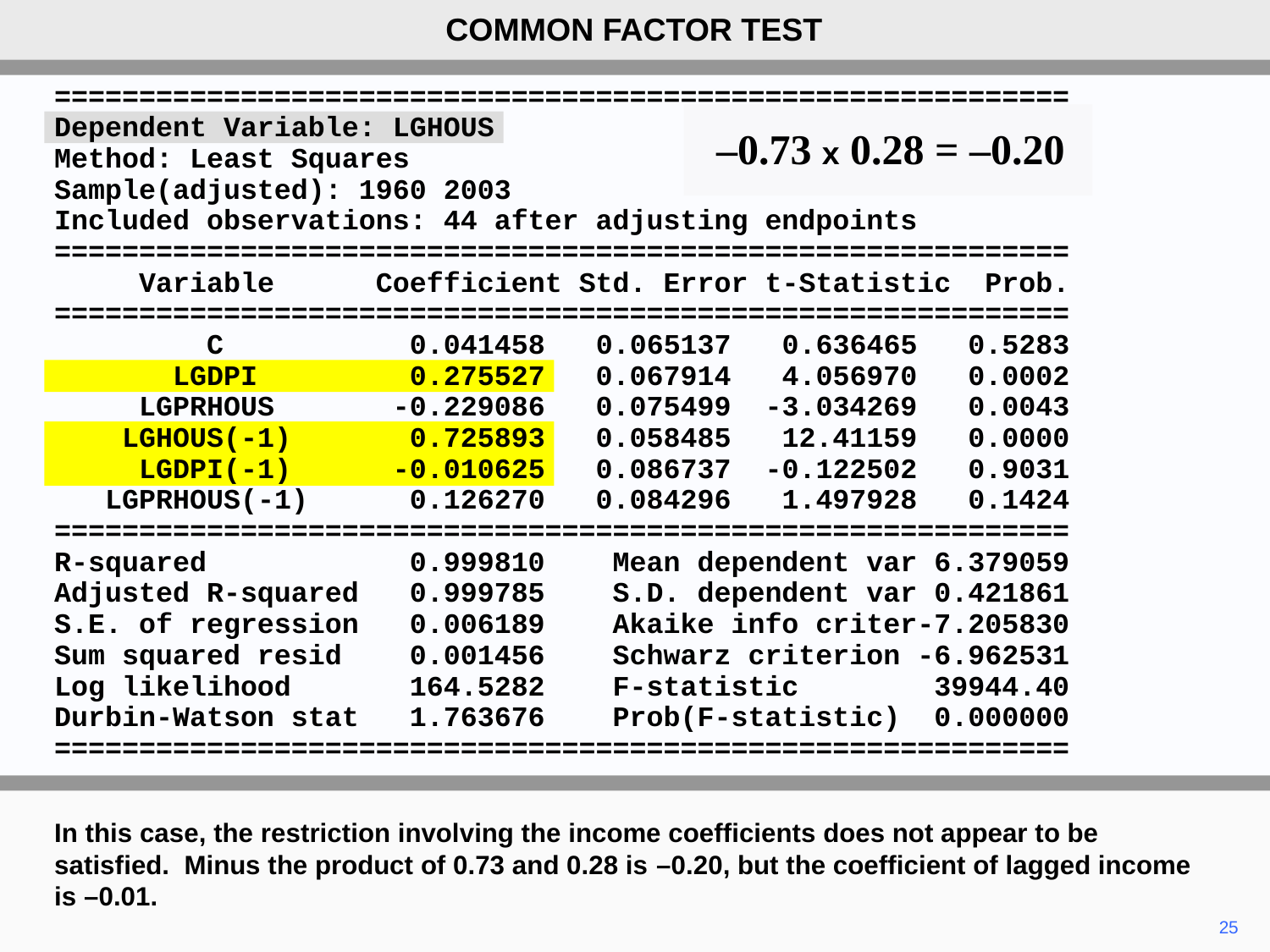

COMMON FACTOR TEST

============================================================
Dependent Variable: LGHOUS
Method: Least Squares
Sample(adjusted): 1960 2003
Included observations: 44 after adjusting endpoints
============================================================
     Variable      Coefficient Std. Error t-Statistic  Prob.
============================================================
         C           0.041458   0.065137   0.636465   0.5283
       LGDPI         0.275527   0.067914   4.056970   0.0002
     LGPRHOUS       -0.229086   0.075499  -3.034269   0.0043
    LGHOUS(-1)       0.725893   0.058485   12.41159   0.0000
     LGDPI(-1)      -0.010625   0.086737  -0.122502   0.9031
   LGPRHOUS(-1)      0.126270   0.084296   1.497928   0.1424
============================================================
R-squared            0.999810    Mean dependent var 6.379059
Adjusted R-squared   0.999785    S.D. dependent var 0.421861
S.E. of regression   0.006189    Akaike info criter-7.205830
Sum squared resid    0.001456    Schwarz criterion -6.962531
Log likelihood       164.5282    F-statistic        39944.40
Durbin-Watson stat   1.763676    Prob(F-statistic)  0.000000
============================================================

–0.73 x 0.28 = –0.20

In this case, the restriction involving the income coefficients does not appear to be satisfied.  Minus the product of 0.73 and 0.28 is –0.20, but the coefficient of lagged income is –0.01.
25